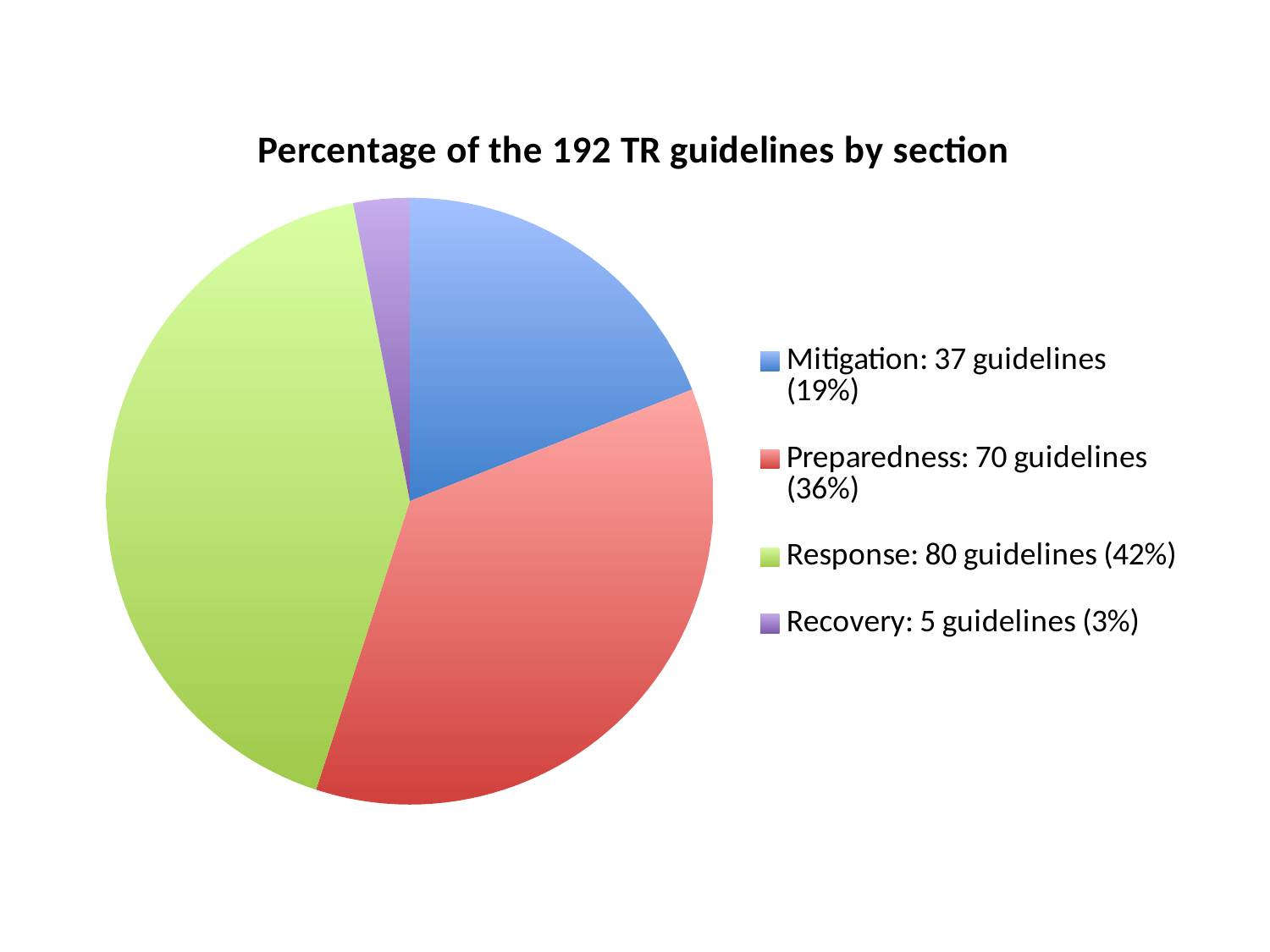

### Chart: Percentage of the 192 TR guidelines by section

| Category | Sales |
|---|---|
| Mitigation: 37 guidelines (19%) | 19.0 |
| Preparedness: 70 guidelines (36%) | 36.0 |
| Response: 80 guidelines (42%) | 42.0 |
| Recovery: 5 guidelines (3%) | 3.0 |